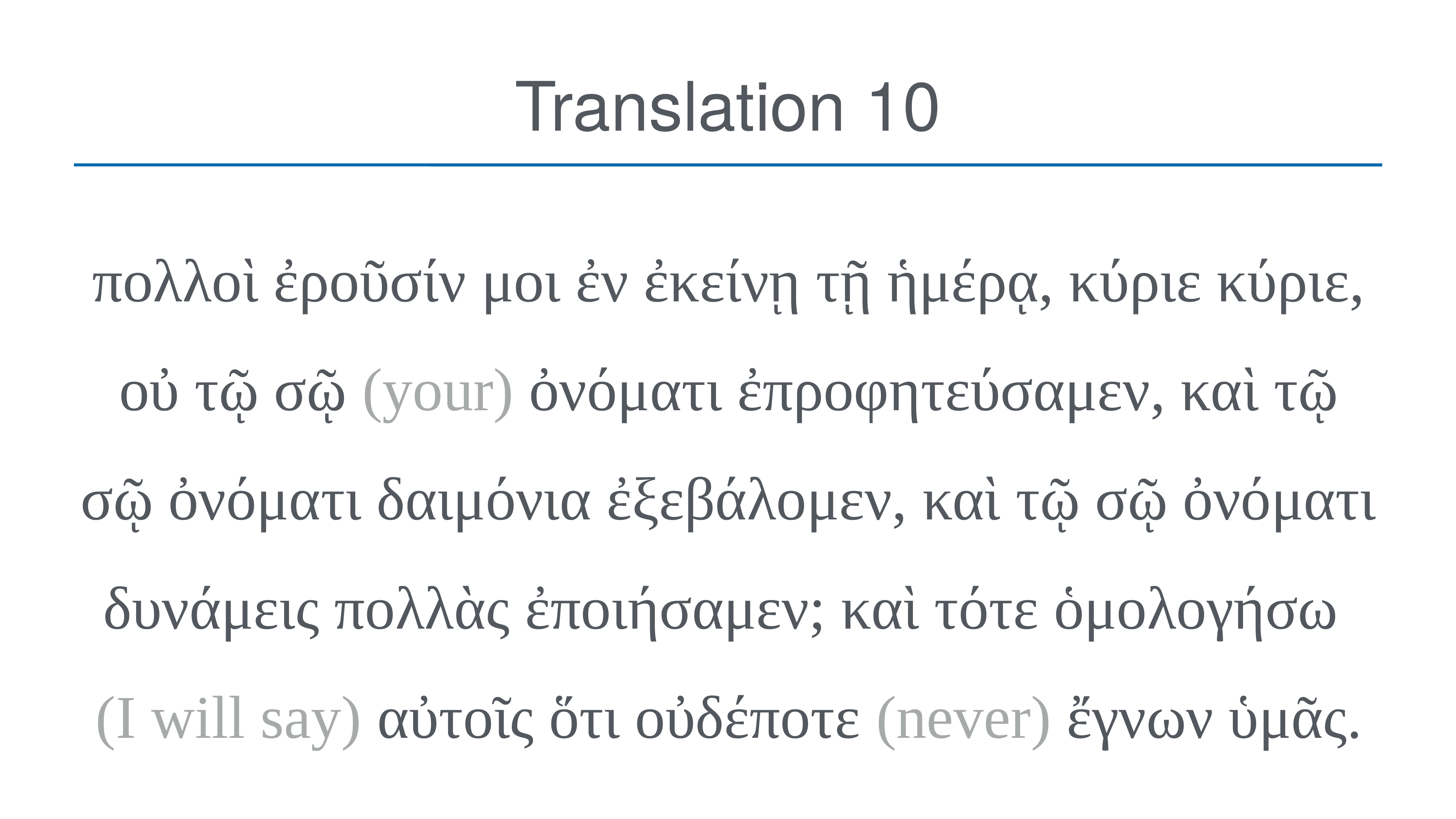

# Translation 10
πολλοὶ ἐροῦσίν μοι ἐν ἐκείνῃ τῇ ἡμέρᾳ, κύριε κύριε, οὐ τῷ σῷ (your) ὀνόματι ἐπροφητεύσαμεν, καὶ τῷ σῷ ὀνόματι δαιμόνια ἐξεβάλομεν, καὶ τῷ σῷ ὀνόματι δυνάμεις πολλὰς ἐποιήσαμεν; καὶ τότε ὁμολογήσω
(I will say) αὐτοῖς ὅτι οὐδέποτε (never) ἔγνων ὑμᾶς.